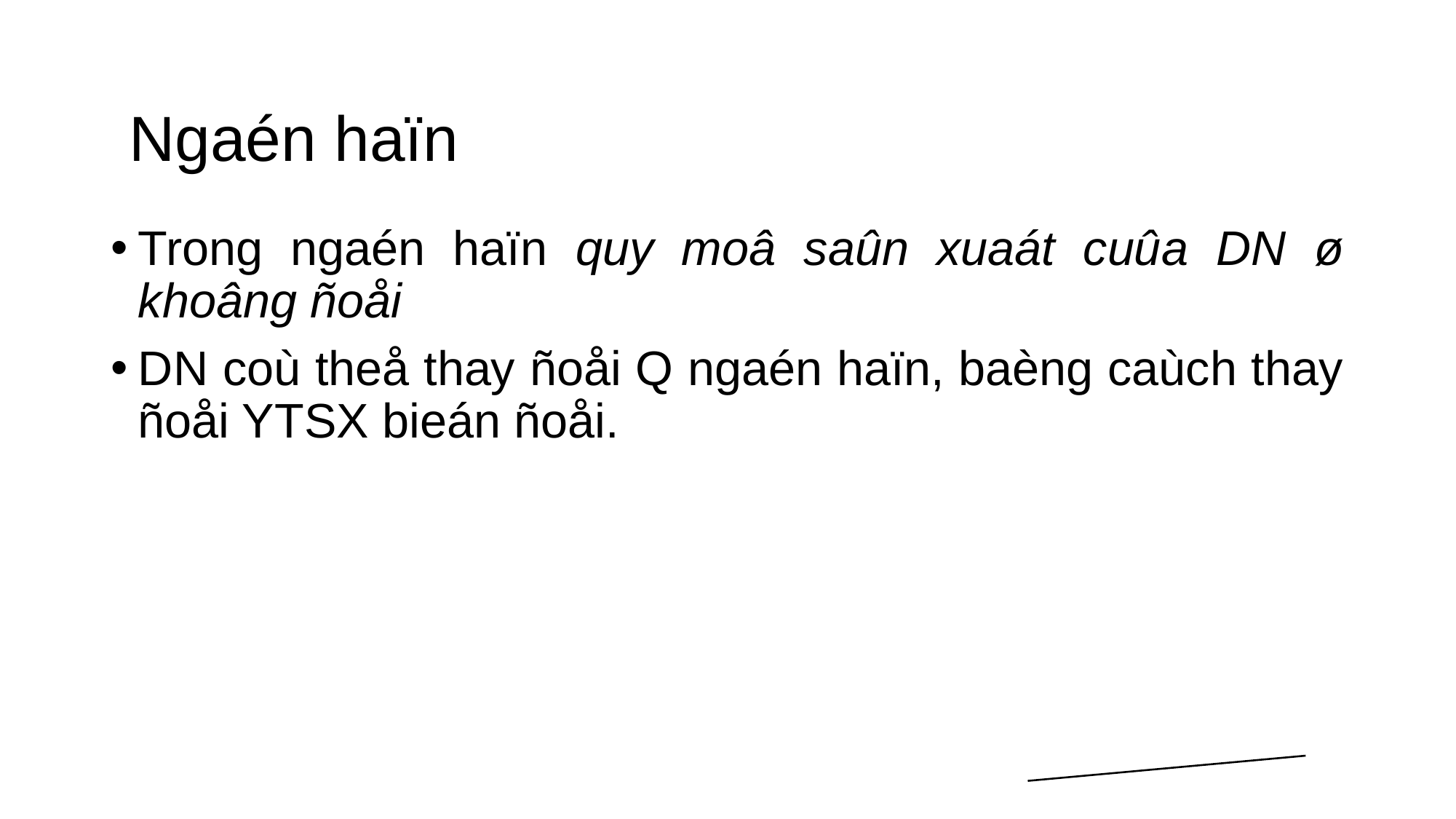

Ngaén haïn
Trong ngaén haïn quy moâ saûn xuaát cuûa DN ø khoâng ñoåi
DN coù theå thay ñoåi Q ngaén haïn, baèng caùch thay ñoåi YTSX bieán ñoåi.